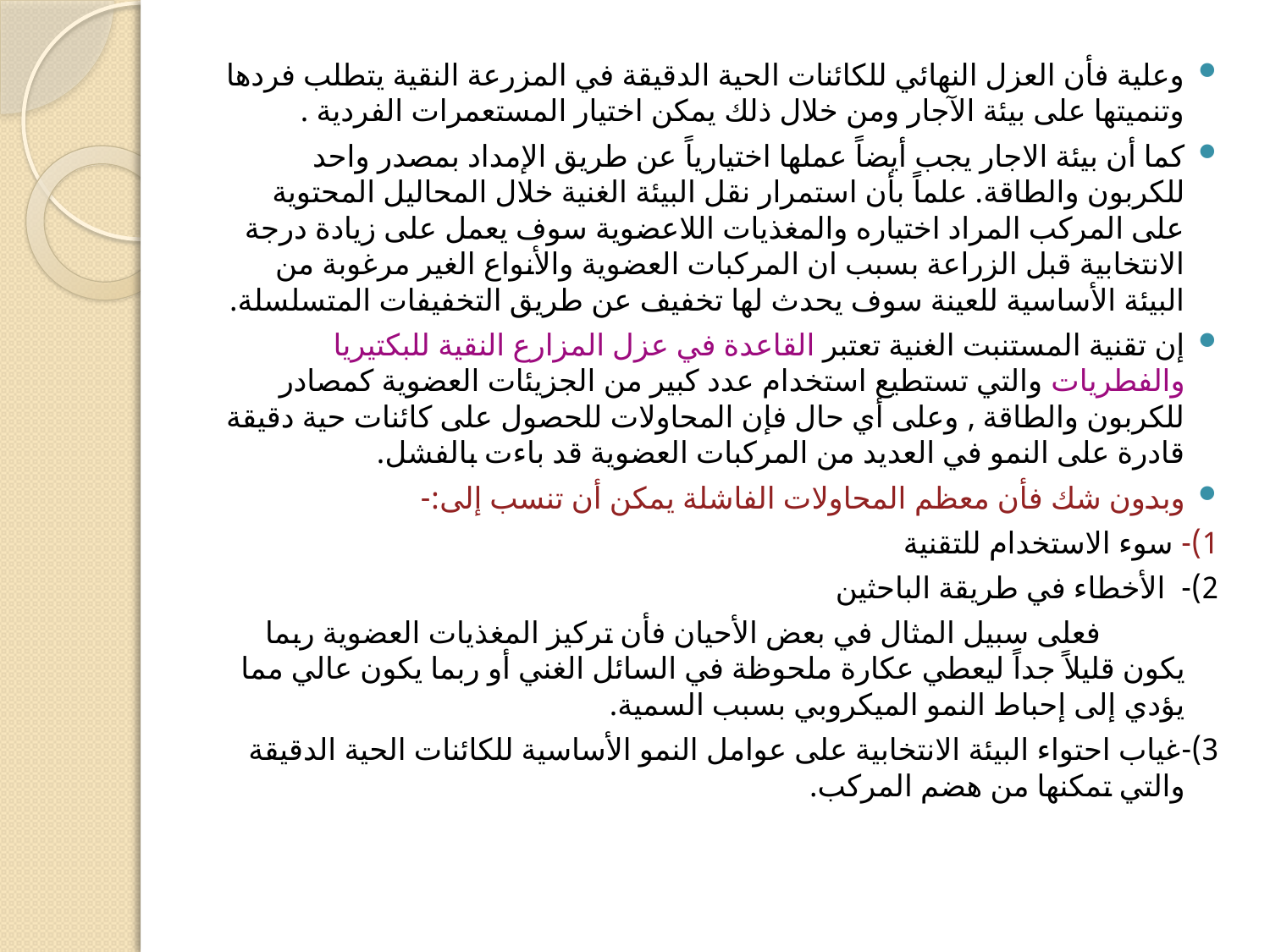

وعلية فأن العزل النهائي للكائنات الحية الدقيقة في المزرعة النقية يتطلب فردها وتنميتها على بيئة الآجار ومن خلال ذلك يمكن اختيار المستعمرات الفردية .
كما أن بيئة الاجار يجب أيضاً عملها اختيارياً عن طريق الإمداد بمصدر واحد للكربون والطاقة. علماً بأن استمرار نقل البيئة الغنية خلال المحاليل المحتوية على المركب المراد اختياره والمغذيات اللاعضوية سوف يعمل على زيادة درجة الانتخابية قبل الزراعة بسبب ان المركبات العضوية والأنواع الغير مرغوبة من البيئة الأساسية للعينة سوف يحدث لها تخفيف عن طريق التخفيفات المتسلسلة.
إن تقنية المستنبت الغنية تعتبر القاعدة في عزل المزارع النقية للبكتيريا والفطريات والتي تستطيع استخدام عدد كبير من الجزيئات العضوية كمصادر للكربون والطاقة , وعلى أي حال فإن المحاولات للحصول على كائنات حية دقيقة قادرة على النمو في العديد من المركبات العضوية قد باءت بالفشل.
وبدون شك فأن معظم المحاولات الفاشلة يمكن أن تنسب إلى:-
1)- سوء الاستخدام للتقنية
2)-  الأخطاء في طريقة الباحثين
               فعلى سبيل المثال في بعض الأحيان فأن تركيز المغذيات العضوية ربما يكون قليلاً جداً ليعطي عكارة ملحوظة في السائل الغني أو ربما يكون عالي مما يؤدي إلى إحباط النمو الميكروبي بسبب السمية.
3)-غياب احتواء البيئة الانتخابية على عوامل النمو الأساسية للكائنات الحية الدقيقة والتي تمكنها من هضم المركب.